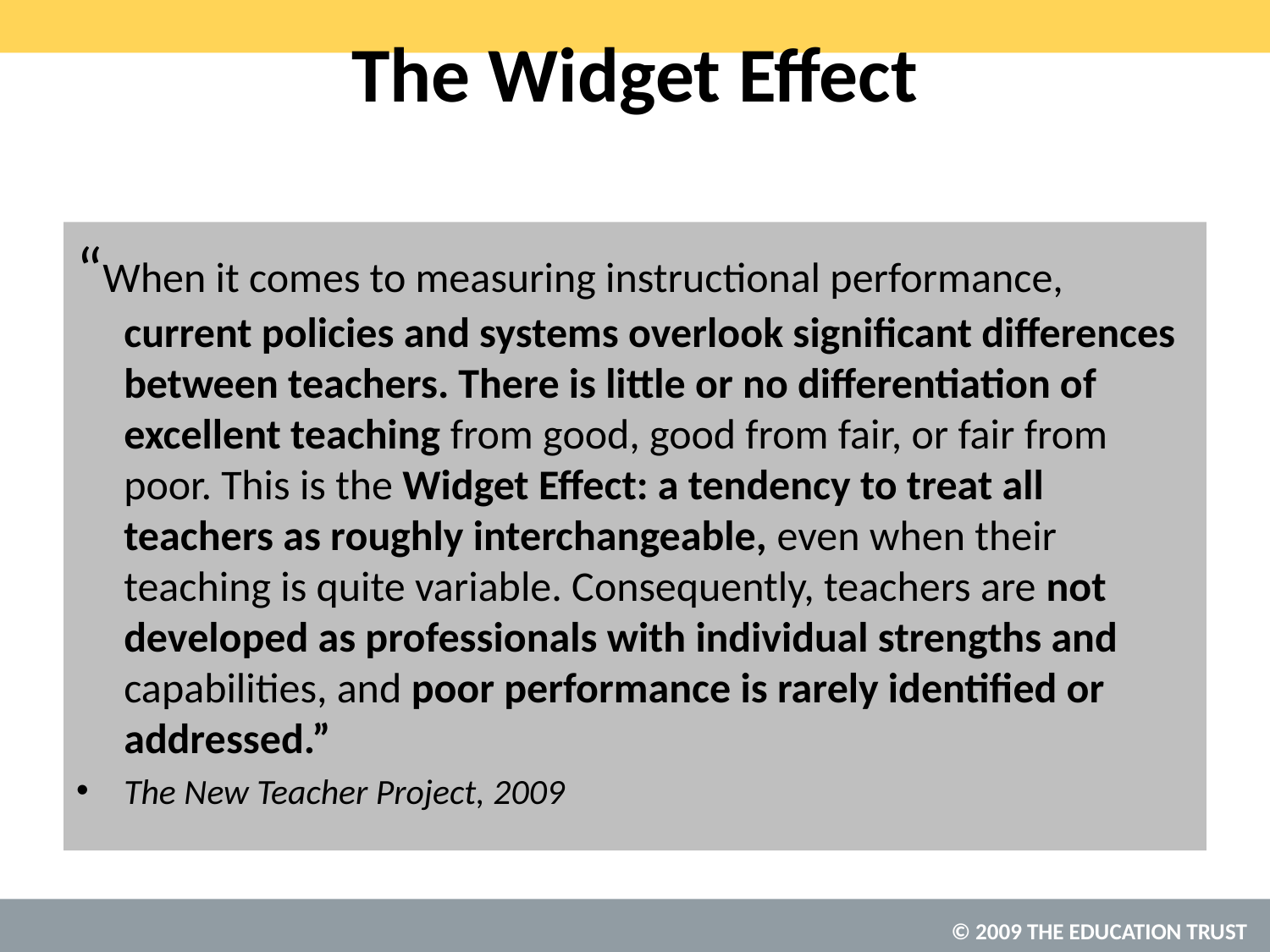

# The Widget Effect
“When it comes to measuring instructional performance, current policies and systems overlook significant differences between teachers. There is little or no differentiation of excellent teaching from good, good from fair, or fair from poor. This is the Widget Effect: a tendency to treat all teachers as roughly interchangeable, even when their teaching is quite variable. Consequently, teachers are not developed as professionals with individual strengths and capabilities, and poor performance is rarely identified or addressed.”
The New Teacher Project, 2009